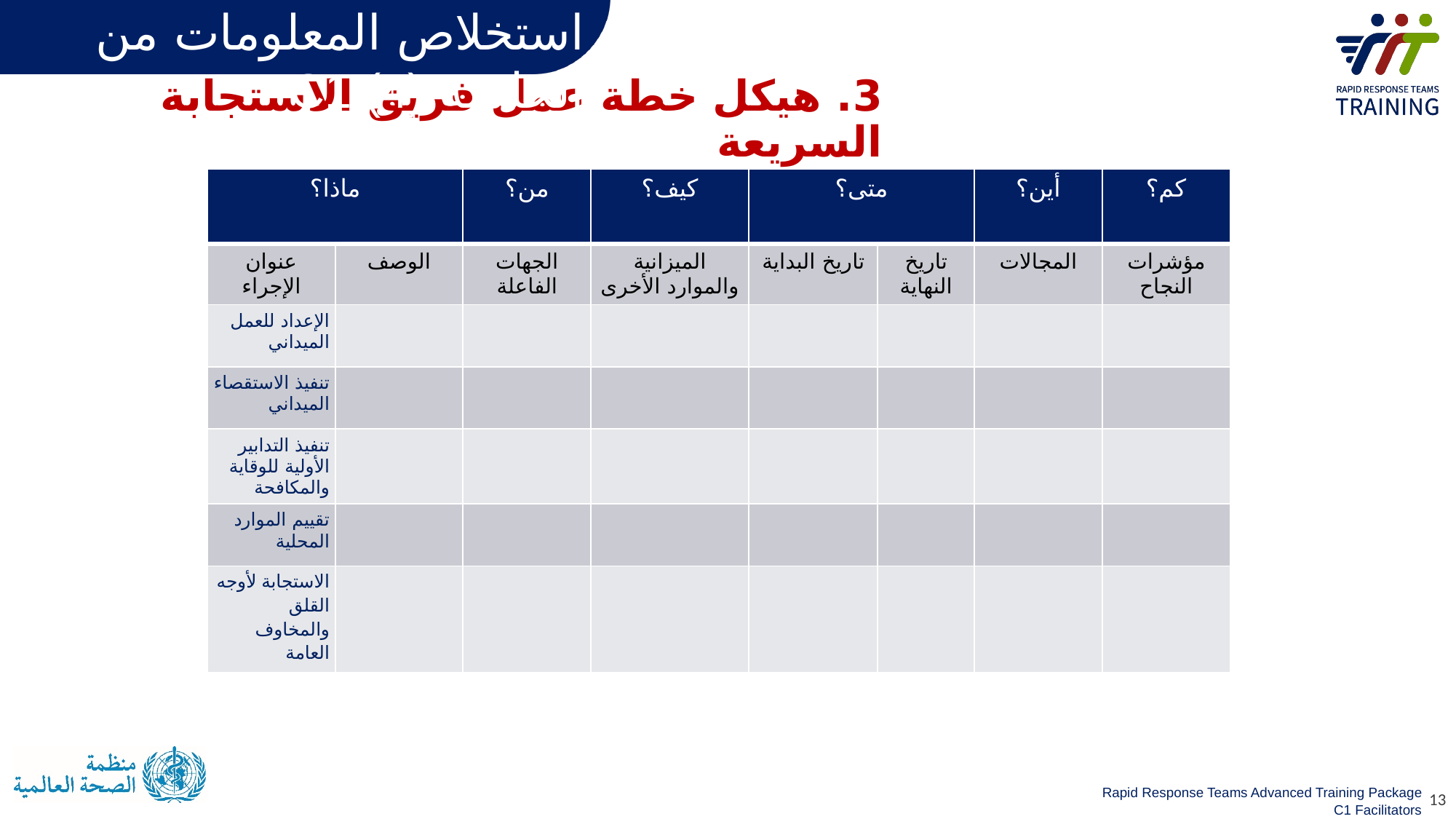

استخلاص المعلومات من الجلسة C1 (4)
3. هيكل خطة عمل فريق الاستجابة السريعة
| ماذا؟ |  | من؟ | كيف؟ | متى؟ |  | أين؟ | كم؟ |
| --- | --- | --- | --- | --- | --- | --- | --- |
| عنوان الإجراء | الوصف | الجهات الفاعلة | الميزانية والموارد الأخرى | تاريخ البداية | تاريخ النهاية | المجالات | مؤشرات النجاح |
| الإعداد للعمل الميداني |  |  |  |  |  |  |  |
| تنفيذ الاستقصاء الميداني |  |  |  |  |  |  |  |
| تنفيذ التدابير الأولية للوقاية والمكافحة |  |  |  |  |  |  |  |
| تقييم الموارد المحلية |  |  |  |  |  |  |  |
| الاستجابة لأوجه القلق والمخاوف العامة |  |  |  |  |  |  |  |